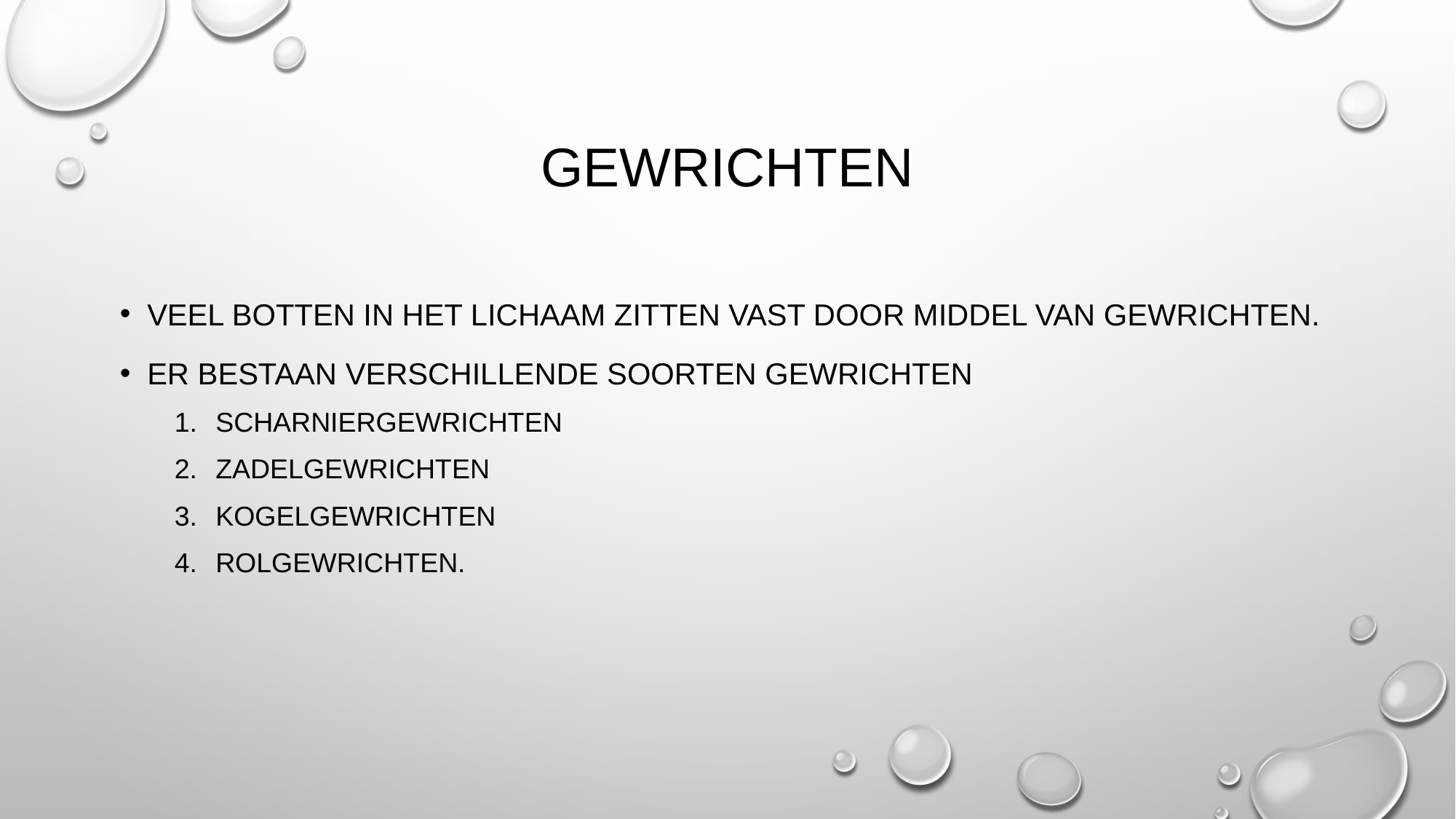

# gewrichten
Veel botten in het lichaam zitten vast door middel van gewrichten.
Er bestaan verschillende soorten gewrichten
Scharniergewrichten
Zadelgewrichten
Kogelgewrichten
Rolgewrichten.